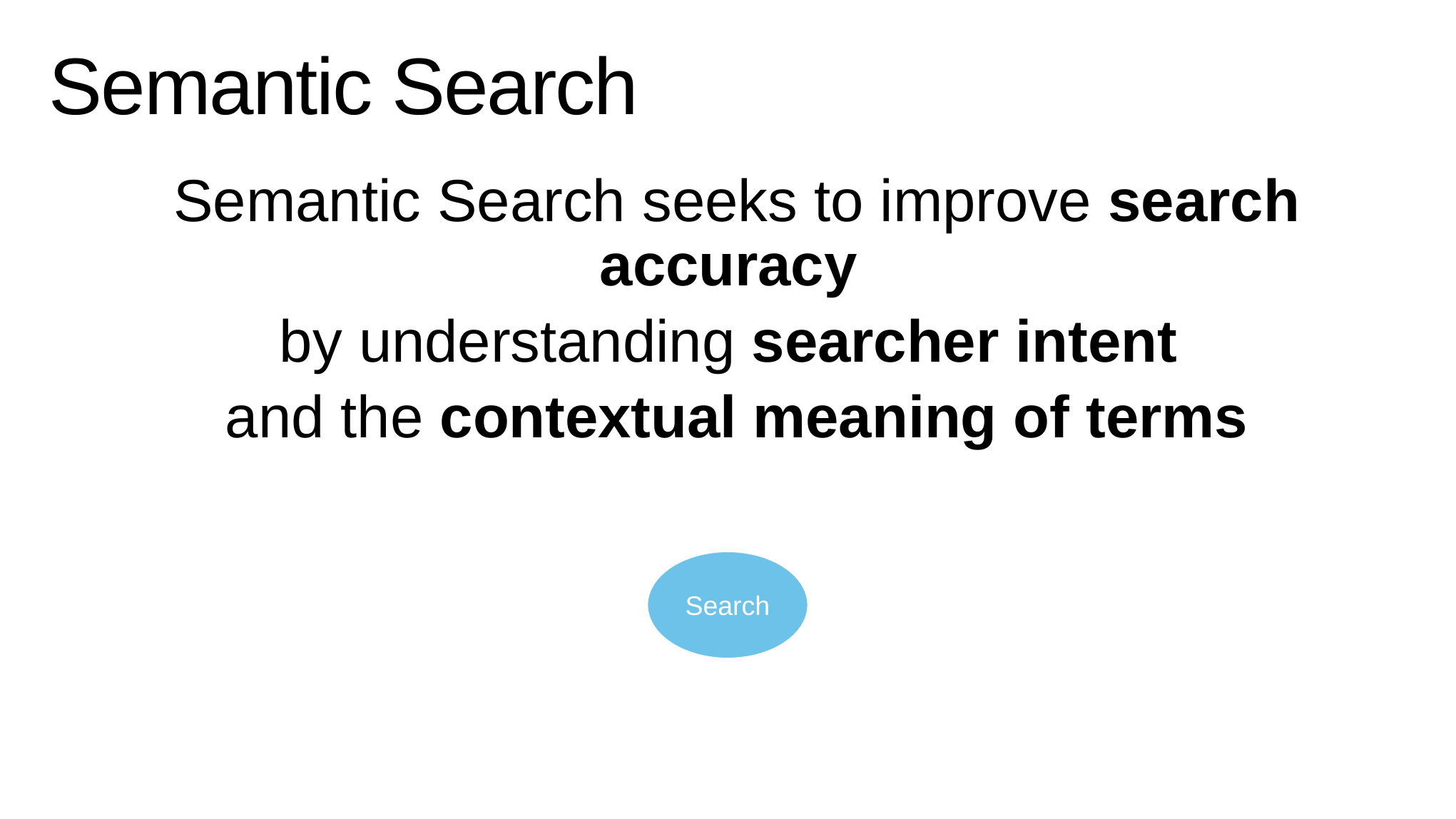

# Semantic Search
Semantic Search seeks to improve search accuracy
by understanding searcher intent
and the contextual meaning of terms
Search
Context